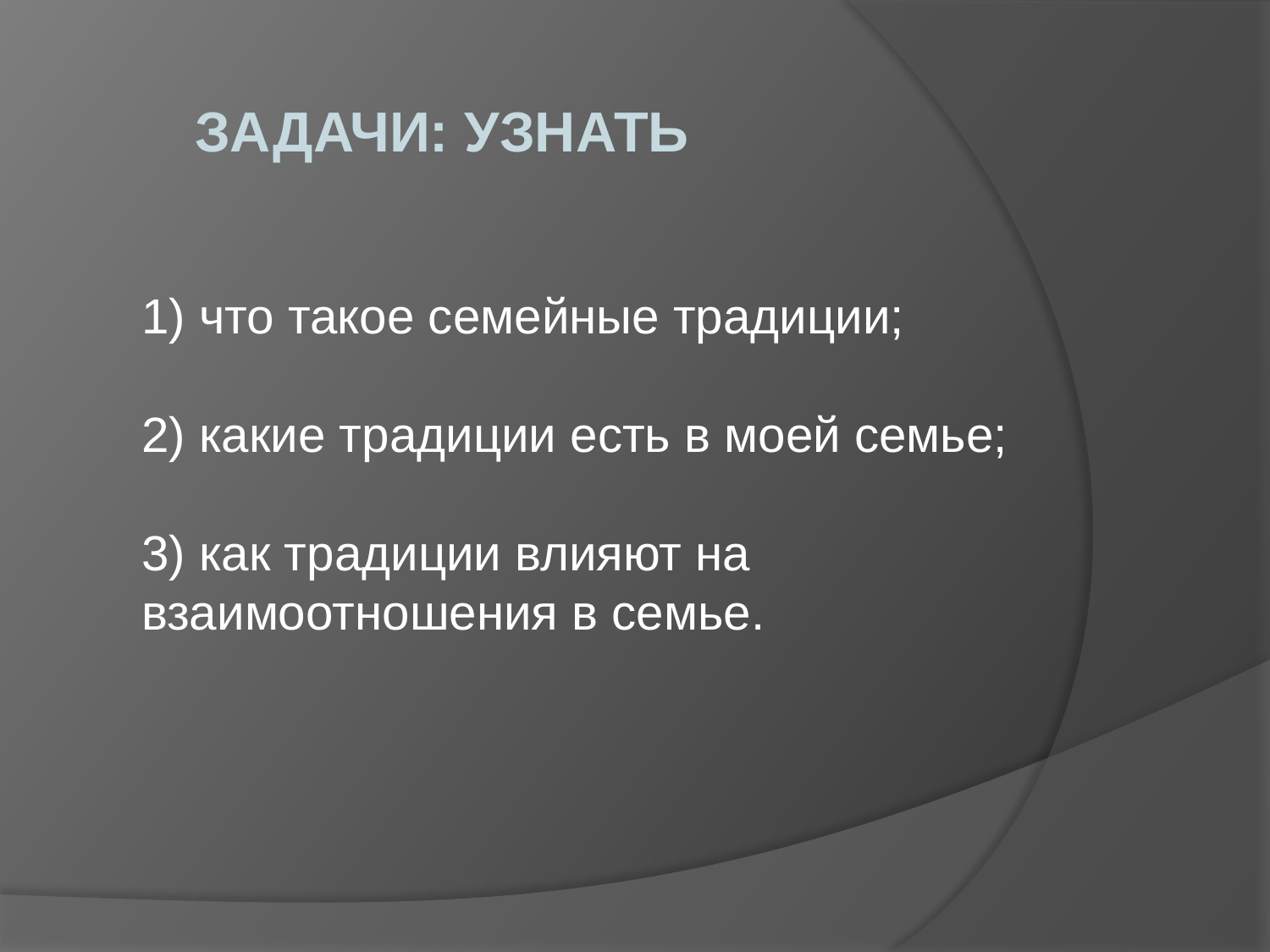

# Задачи: узнать
1) что такое семейные традиции;
2) какие традиции есть в моей семье;
3) как традиции влияют на взаимоотношения в семье.